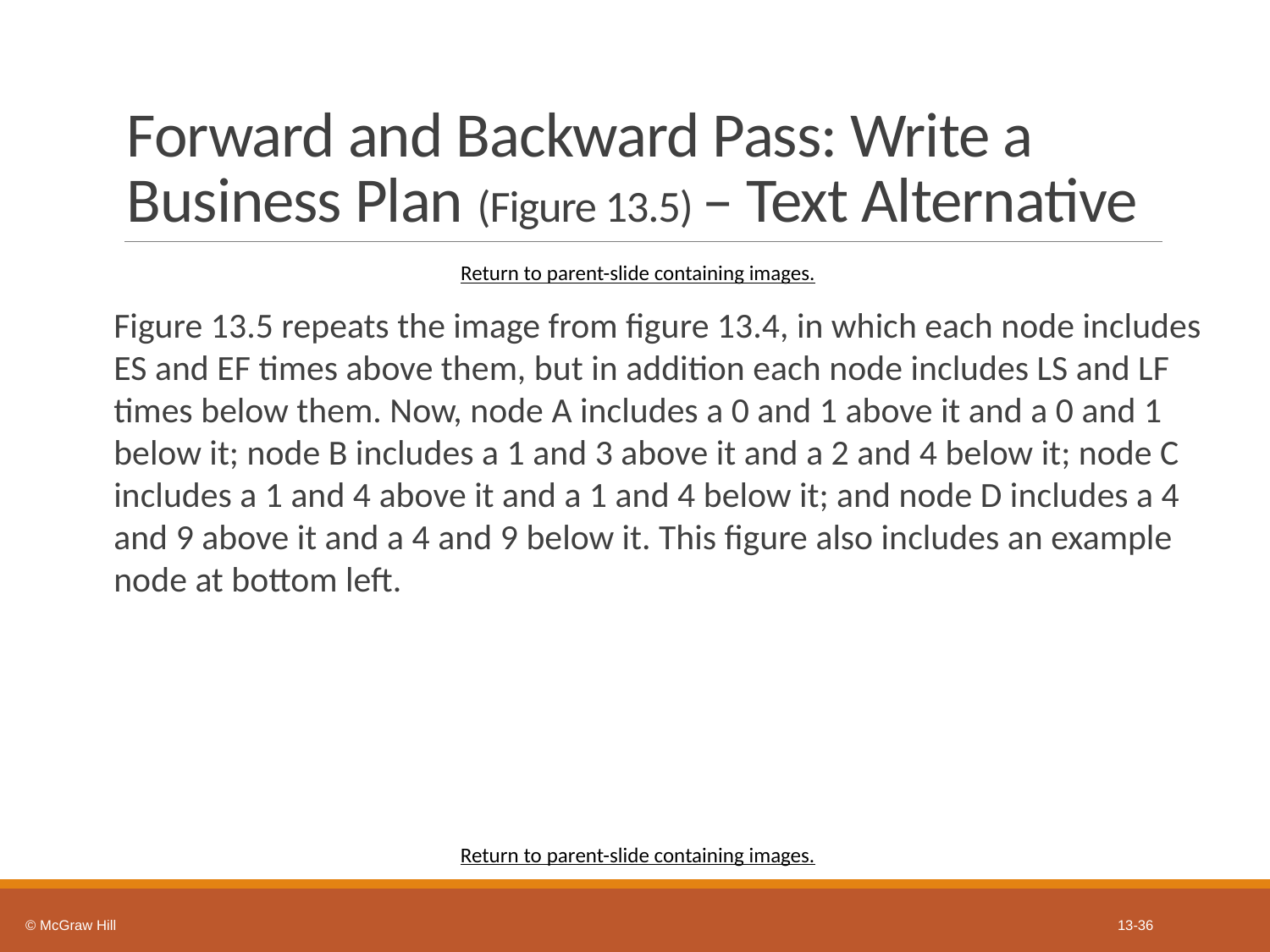

# Forward and Backward Pass: Write a Business Plan (Figure 13.5) – Text Alternative
Return to parent-slide containing images.
Figure 13.5 repeats the image from figure 13.4, in which each node includes ES and EF times above them, but in addition each node includes LS and LF times below them. Now, node A includes a 0 and 1 above it and a 0 and 1 below it; node B includes a 1 and 3 above it and a 2 and 4 below it; node C includes a 1 and 4 above it and a 1 and 4 below it; and node D includes a 4 and 9 above it and a 4 and 9 below it. This figure also includes an example node at bottom left.
Return to parent-slide containing images.